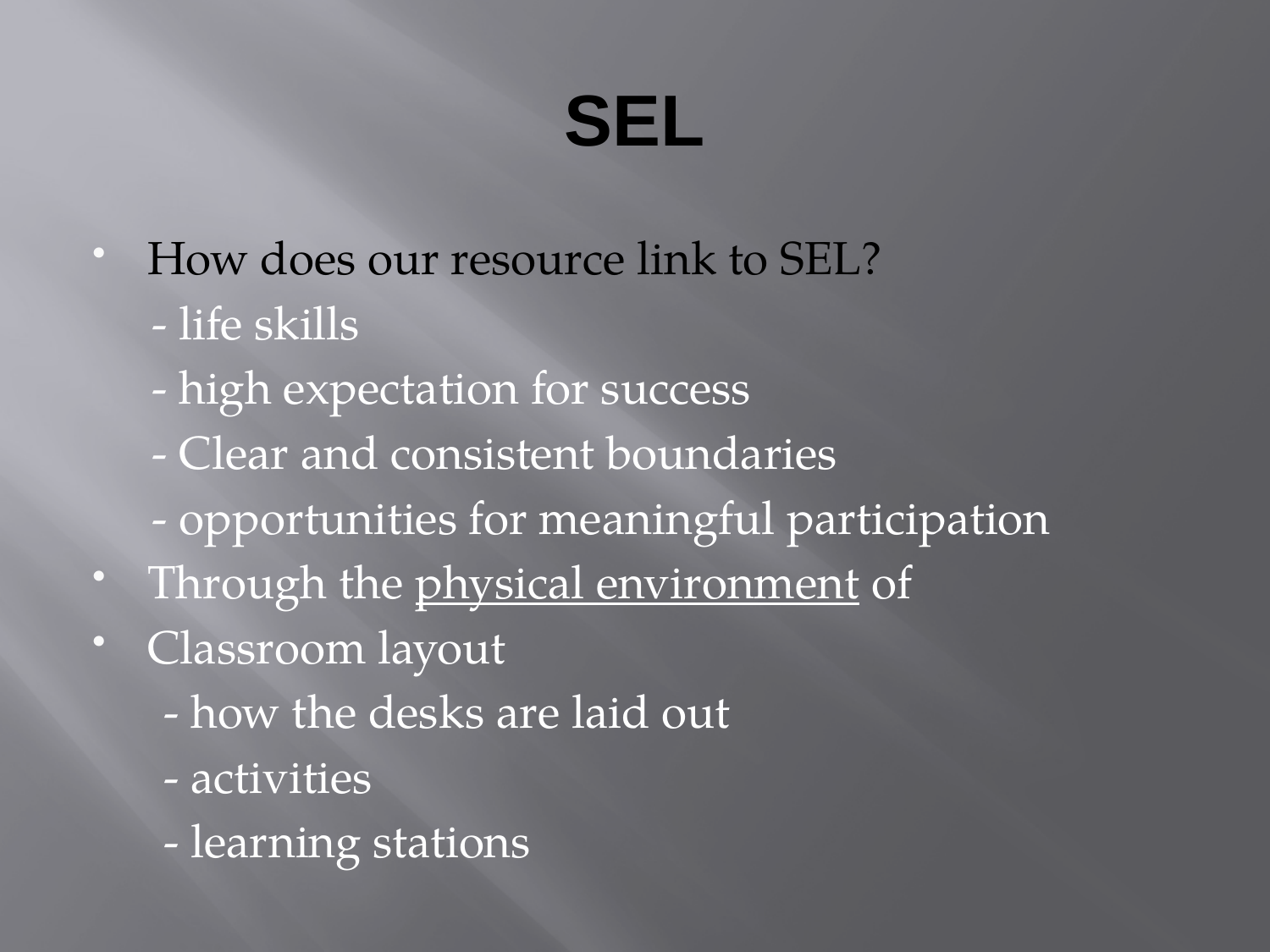

# SEL
How does our resource link to SEL?
     - life skills
     - high expectation for success
     - Clear and consistent boundaries
     - opportunities for meaningful participation
Through the physical environment of
Classroom layout
      - how the desks are laid out
      - activities
      - learning stations